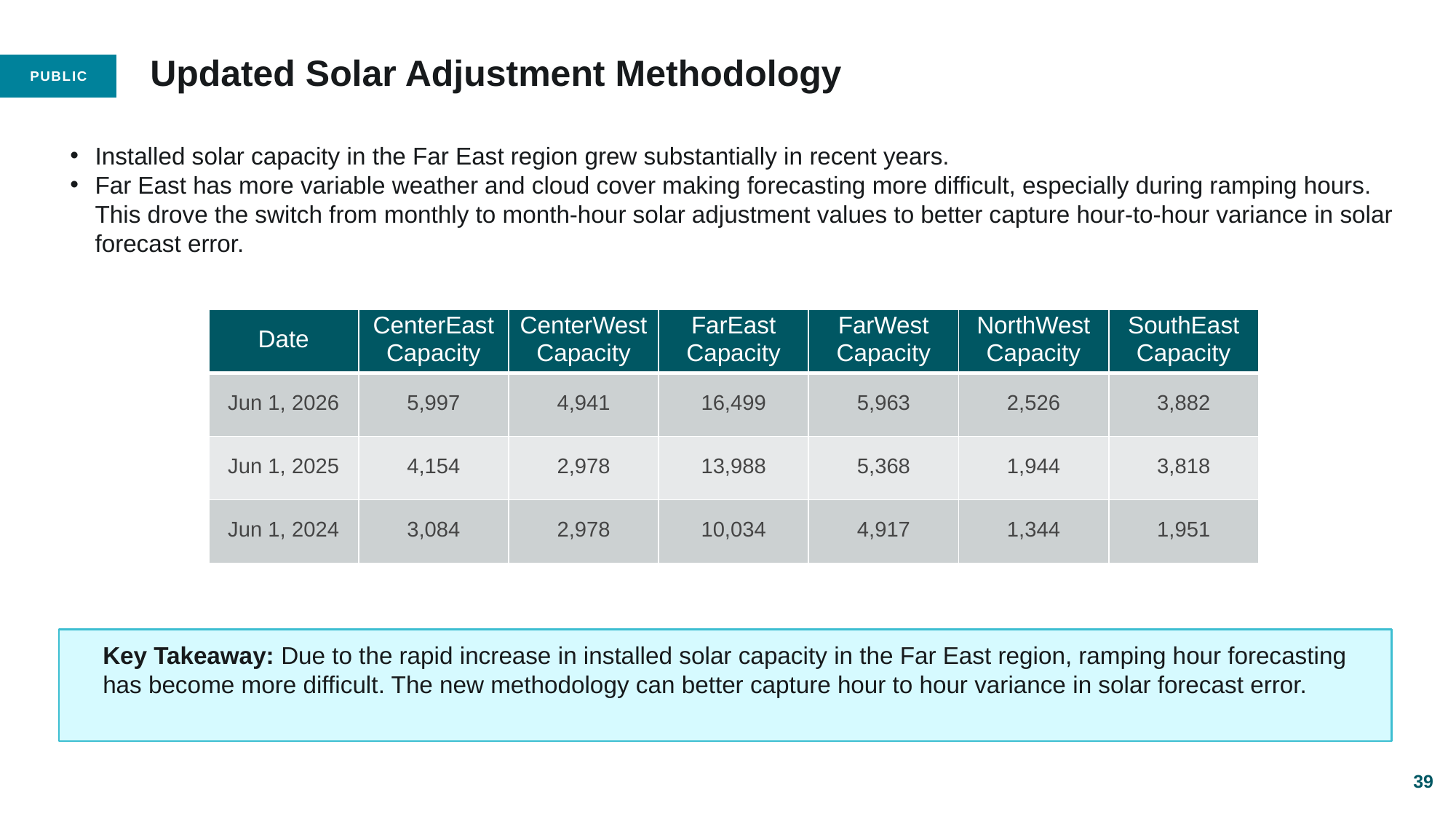

# Updated Solar Adjustment Methodology
Installed solar capacity in the Far East region grew substantially in recent years.
Far East has more variable weather and cloud cover making forecasting more difficult, especially during ramping hours. This drove the switch from monthly to month-hour solar adjustment values to better capture hour-to-hour variance in solar forecast error.
| Date | CenterEast Capacity | CenterWest Capacity | FarEast Capacity | FarWest Capacity | NorthWest Capacity | SouthEast Capacity |
| --- | --- | --- | --- | --- | --- | --- |
| Jun 1, 2026 | 5,997 | 4,941 | 16,499 | 5,963 | 2,526 | 3,882 |
| Jun 1, 2025 | 4,154 | 2,978 | 13,988 | 5,368 | 1,944 | 3,818 |
| Jun 1, 2024 | 3,084 | 2,978 | 10,034 | 4,917 | 1,344 | 1,951 |
Key Takeaway: Due to the rapid increase in installed solar capacity in the Far East region, ramping hour forecasting has become more difficult. The new methodology can better capture hour to hour variance in solar forecast error.
39